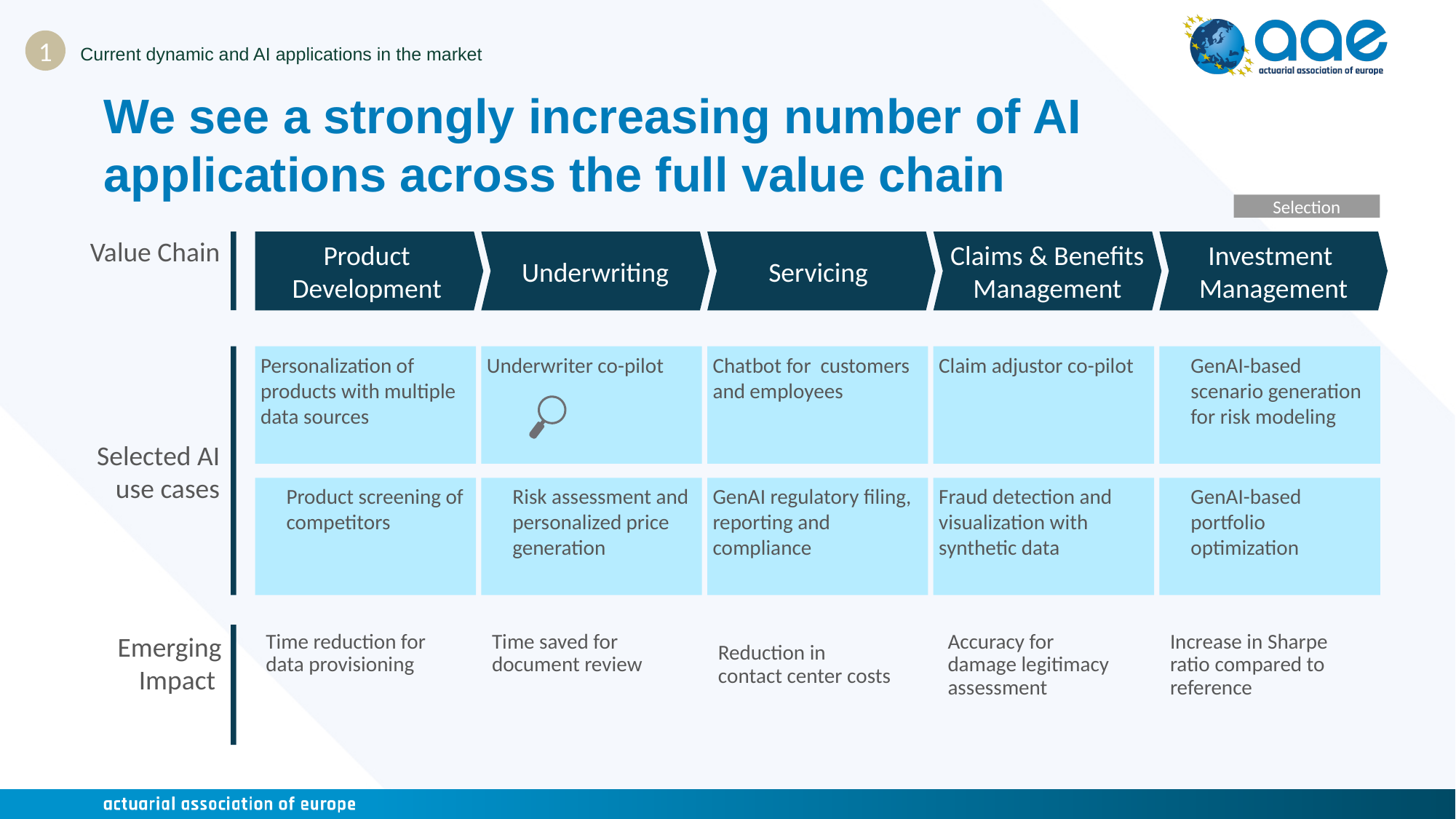

Current dynamic and AI applications in the market
1
# We see a strongly increasing number of AI applications across the full value chain
Selection
Value Chain

Product Development
Underwriting
Servicing
Claims & Benefits Management
Investment  Management

Personalization of products with multiple data sources
Underwriter co-pilot
Chatbot for  customers and employees
Claim adjustor co-pilot
GenAI-based scenario generation for risk modeling
Selected AI
use cases
Product screening of competitors
Risk assessment and personalized price generation
GenAI regulatory filing, reporting and compliance
Fraud detection and visualization with synthetic data
GenAI-based portfolio optimization
Emerging Impact

Time reduction for data provisioning
Time saved for document review
Reduction in contact center costs
Accuracy for damage legitimacy assessment
Increase in Sharpe ratio compared to reference